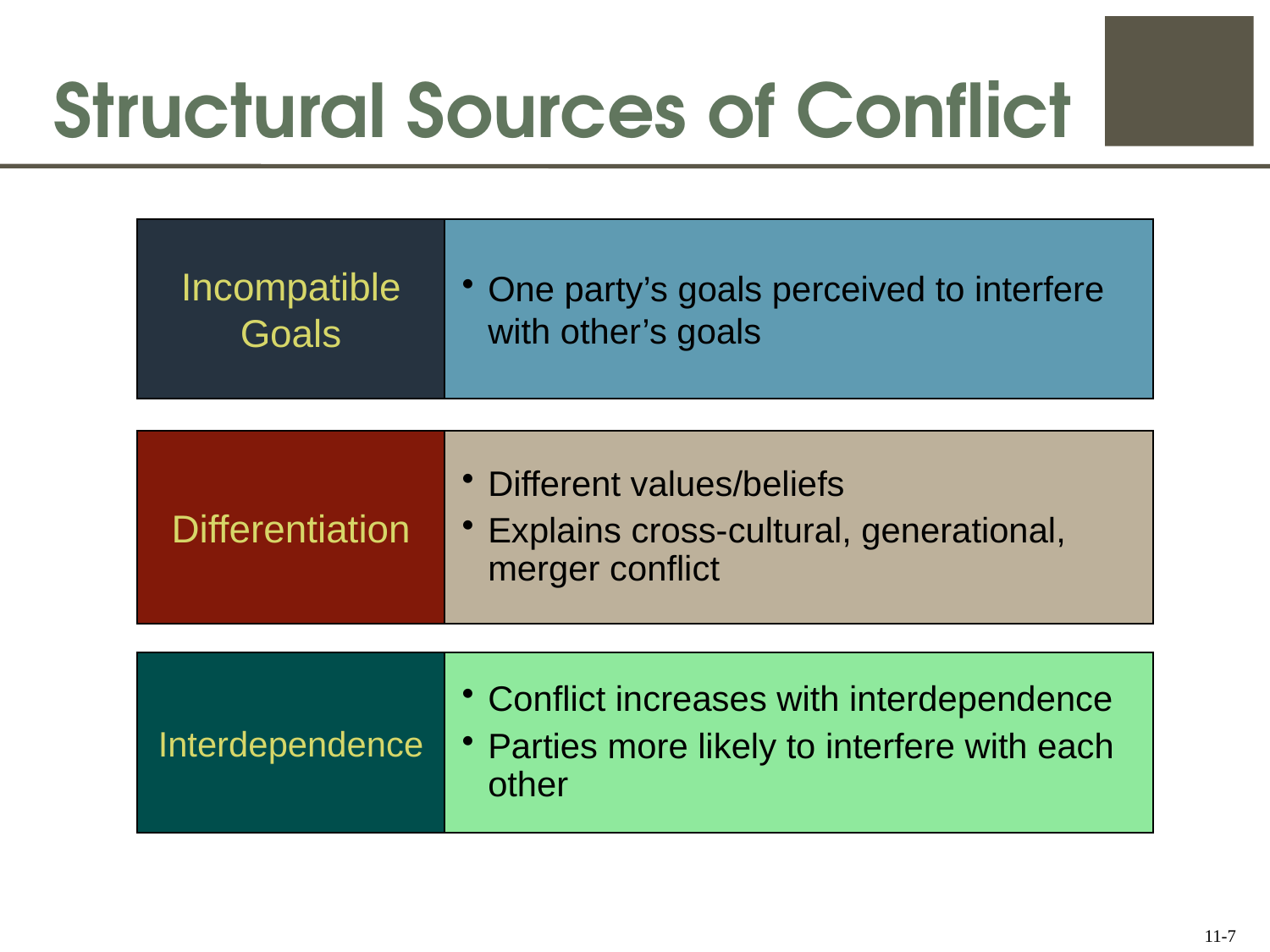

# Structural Sources of Conflict
Incompatible
Goals
One party’s goals perceived to interfere with other’s goals
Differentiation
Different values/beliefs
Explains cross-cultural, generational, merger conflict
Interdependence
Conflict increases with interdependence
Parties more likely to interfere with each other